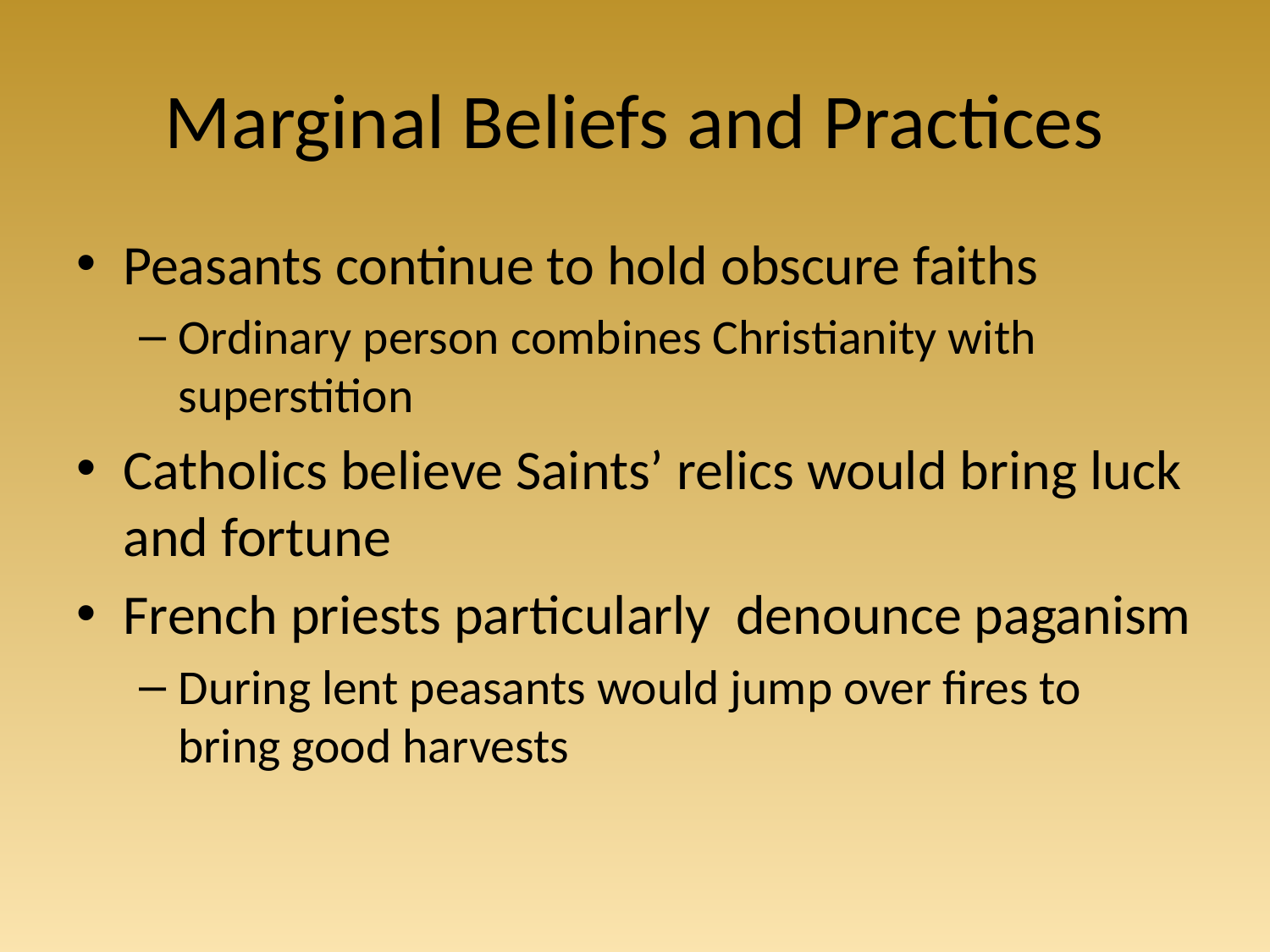

# Marginal Beliefs and Practices
Peasants continue to hold obscure faiths
Ordinary person combines Christianity with superstition
Catholics believe Saints’ relics would bring luck and fortune
French priests particularly  denounce paganism
During lent peasants would jump over fires to bring good harvests